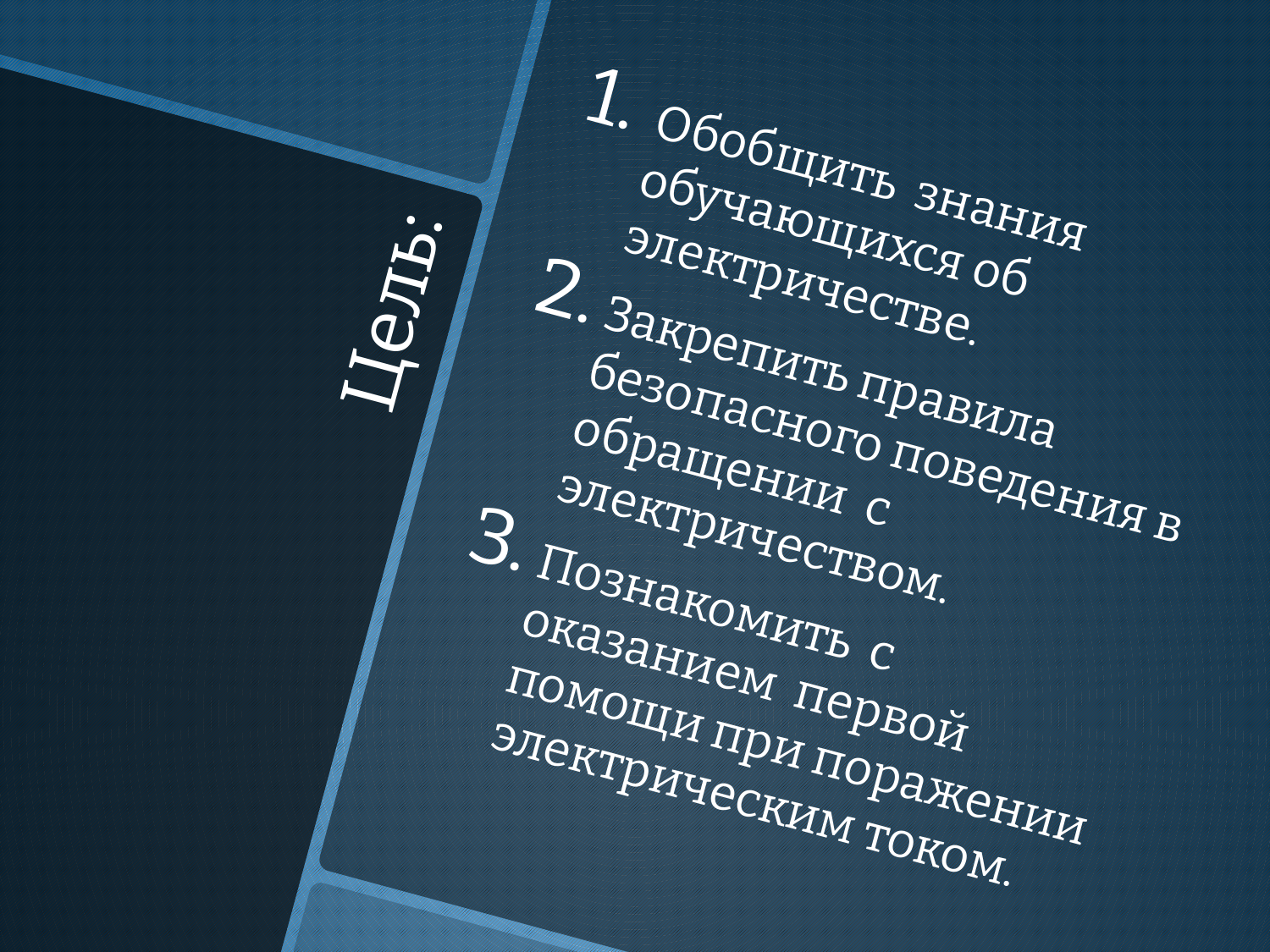

Обобщить  знания обучающихся об электричестве.
Закрепить правила  безопасного поведения в обращении  с электричеством.
Познакомить  с оказанием  первой  помощи при поражении электрическим током.

# Цель: